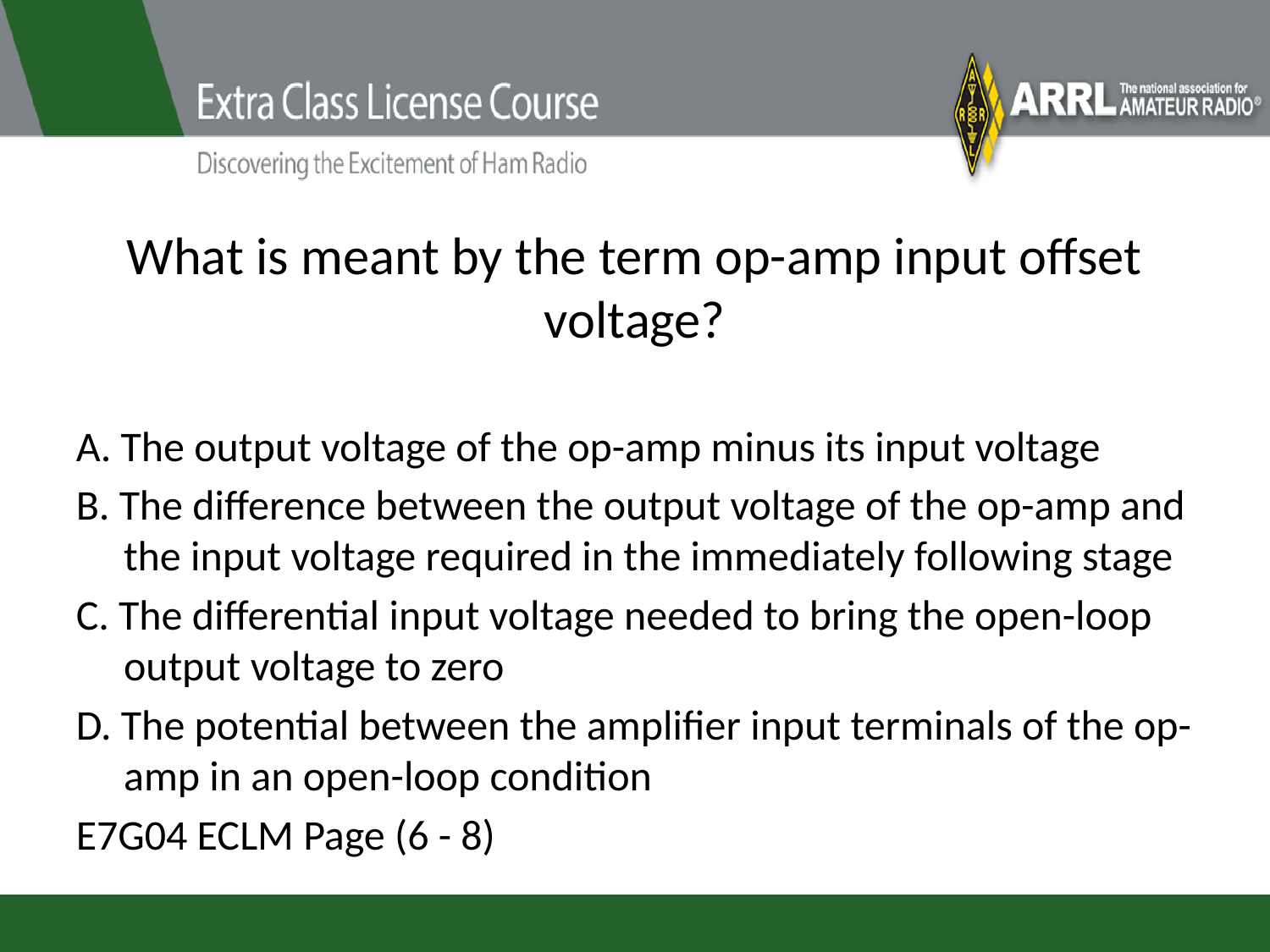

# What is meant by the term op-amp input offset voltage?
A. The output voltage of the op-amp minus its input voltage
B. The difference between the output voltage of the op-amp and the input voltage required in the immediately following stage
C. The differential input voltage needed to bring the open-loop output voltage to zero
D. The potential between the amplifier input terminals of the op-amp in an open-loop condition
E7G04 ECLM Page (6 - 8)